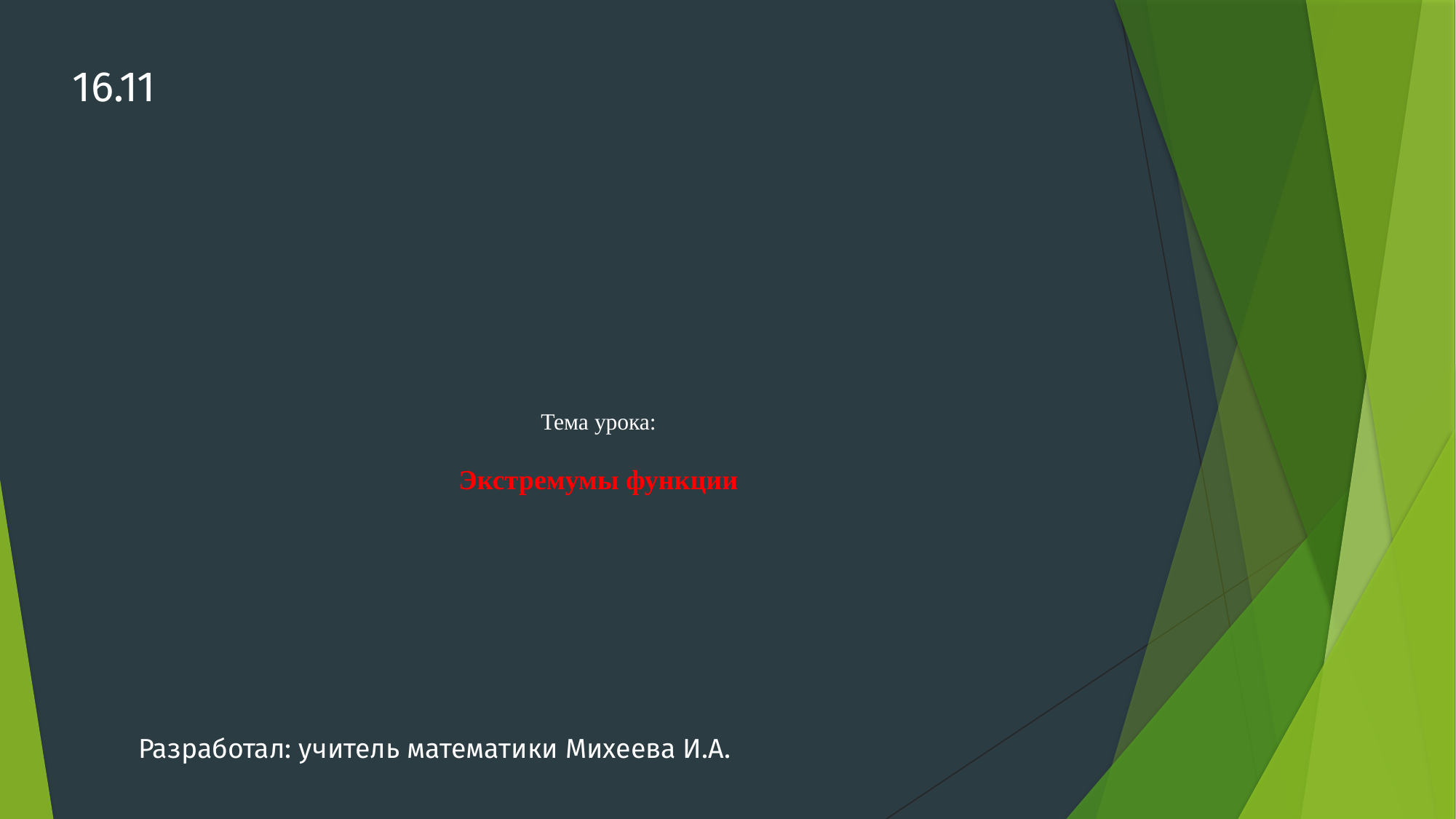

16.11
# Тема урока: Экстремумы функции
Разработал: учитель математики Михеева И.А.